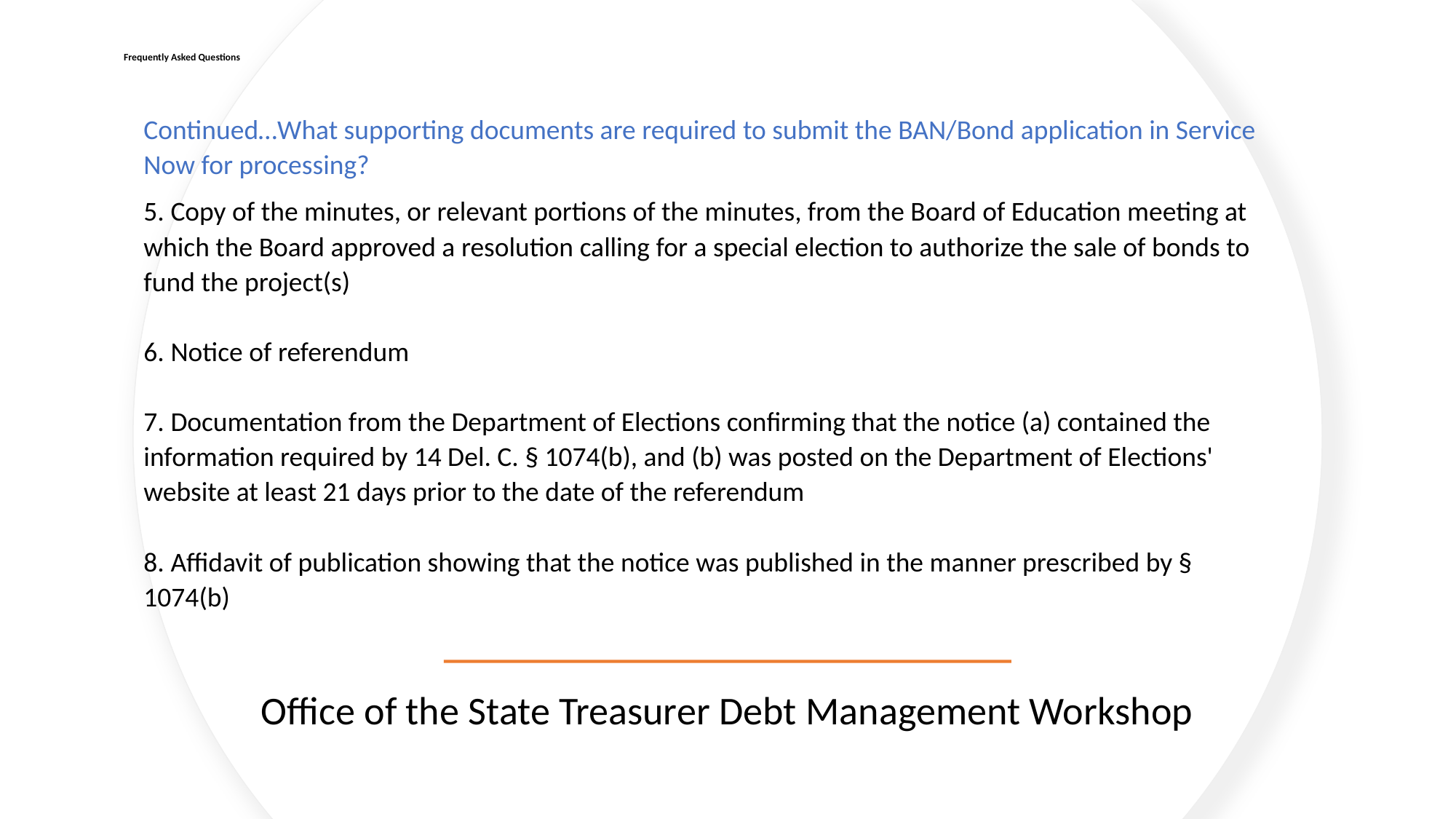

# Frequently Asked Questions
Continued…What supporting documents are required to submit the BAN/Bond application in Service Now for processing?
5. Copy of the minutes, or relevant portions of the minutes, from the Board of Education meeting at which the Board approved a resolution calling for a special election to authorize the sale of bonds to fund the project(s)

6. Notice of referendum

7. Documentation from the Department of Elections confirming that the notice (a) contained the information required by 14 Del. C. § 1074(b), and (b) was posted on the Department of Elections' website at least 21 days prior to the date of the referendum

8. Affidavit of publication showing that the notice was published in the manner prescribed by § 1074(b)

Office of the State Treasurer Debt Management Workshop